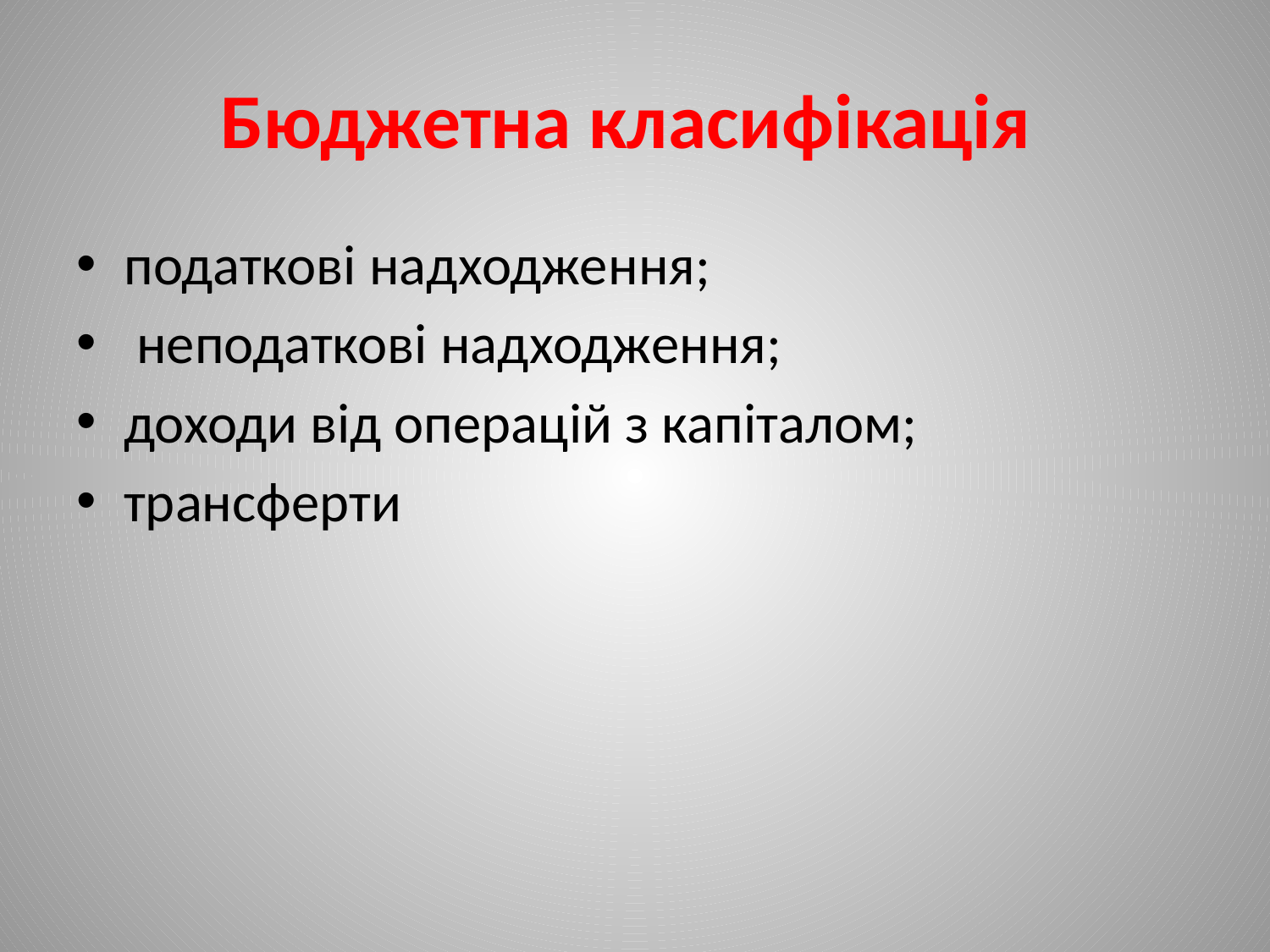

# Бюджетна класифікація
податкові надходження;
 неподаткові надходження;
доходи від операцій з капіталом;
трансферти